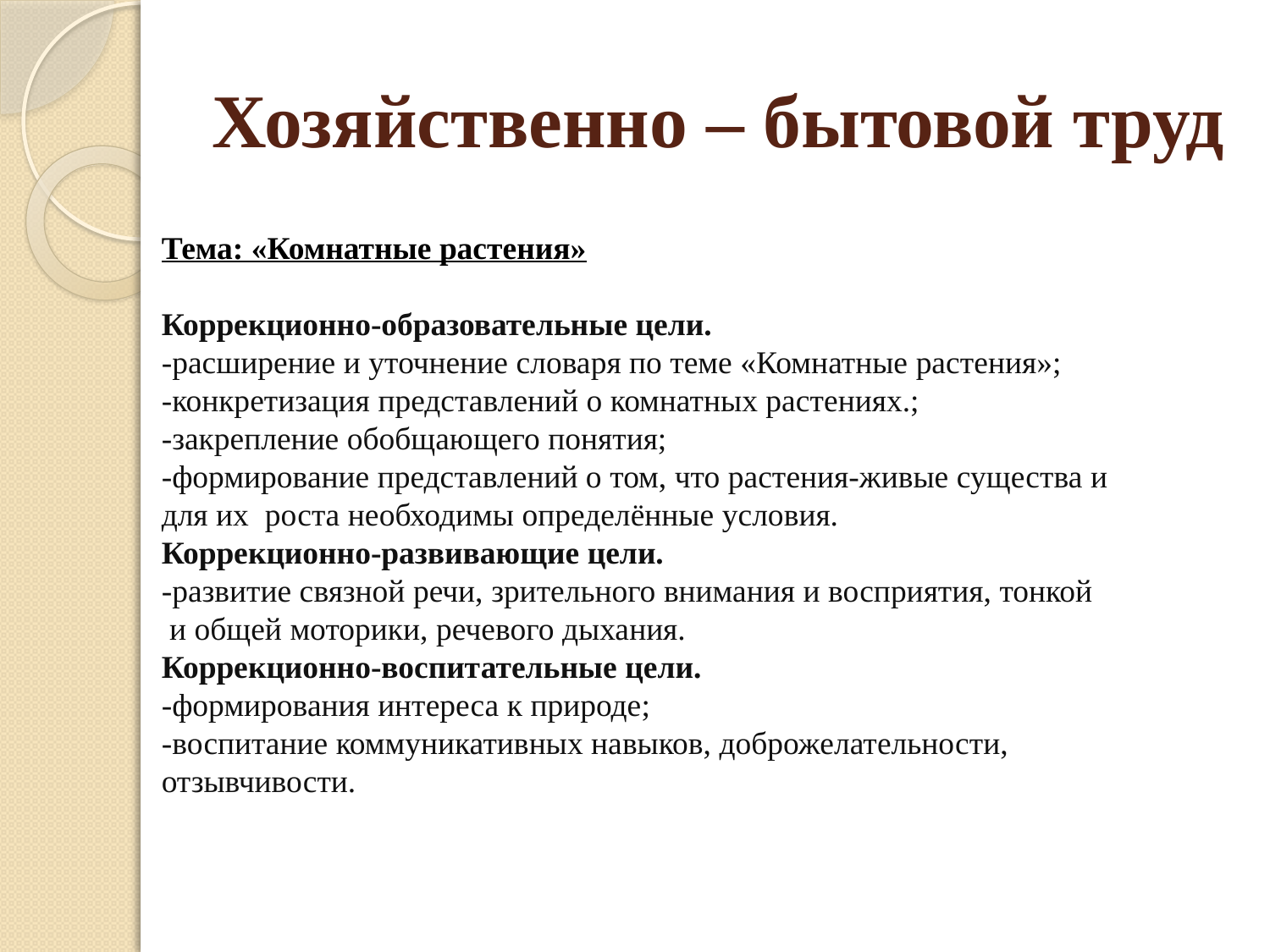

# Хозяйственно – бытовой труд
Тема: «Комнатные растения»

Коррекционно-образовательные цели.
-расширение и уточнение словаря по теме «Комнатные растения»;
-конкретизация представлений о комнатных растениях.;
-закрепление обобщающего понятия;
-формирование представлений о том, что растения-живые существа и для их  роста необходимы определённые условия.
Коррекционно-развивающие цели.
-развитие связной речи, зрительного внимания и восприятия, тонкой
 и общей моторики, речевого дыхания.
Коррекционно-воспитательные цели.
-формирования интереса к природе;
-воспитание коммуникативных навыков, доброжелательности, отзывчивости.